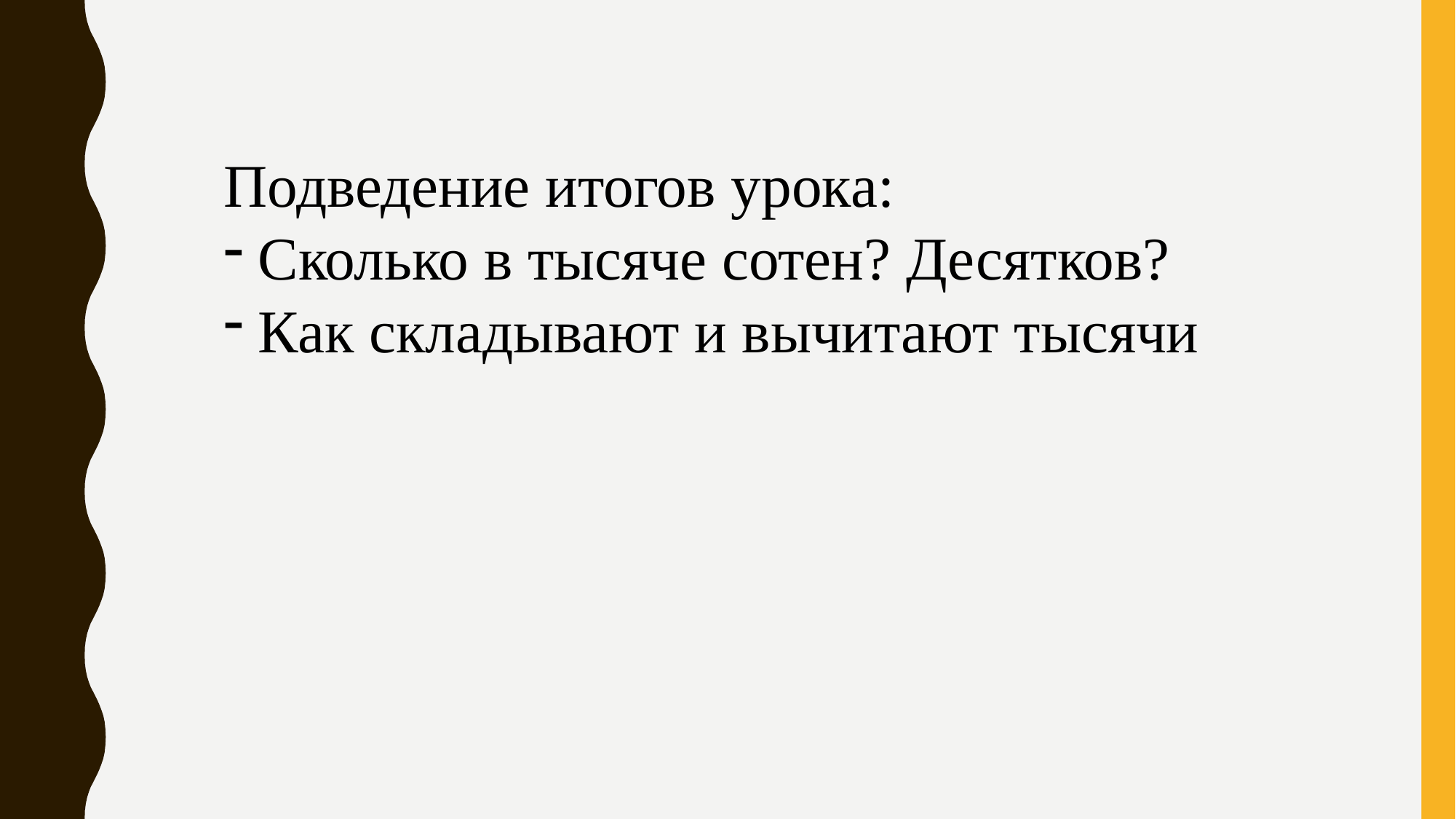

Подведение итогов урока:
Сколько в тысяче сотен? Десятков?
Как складывают и вычитают тысячи